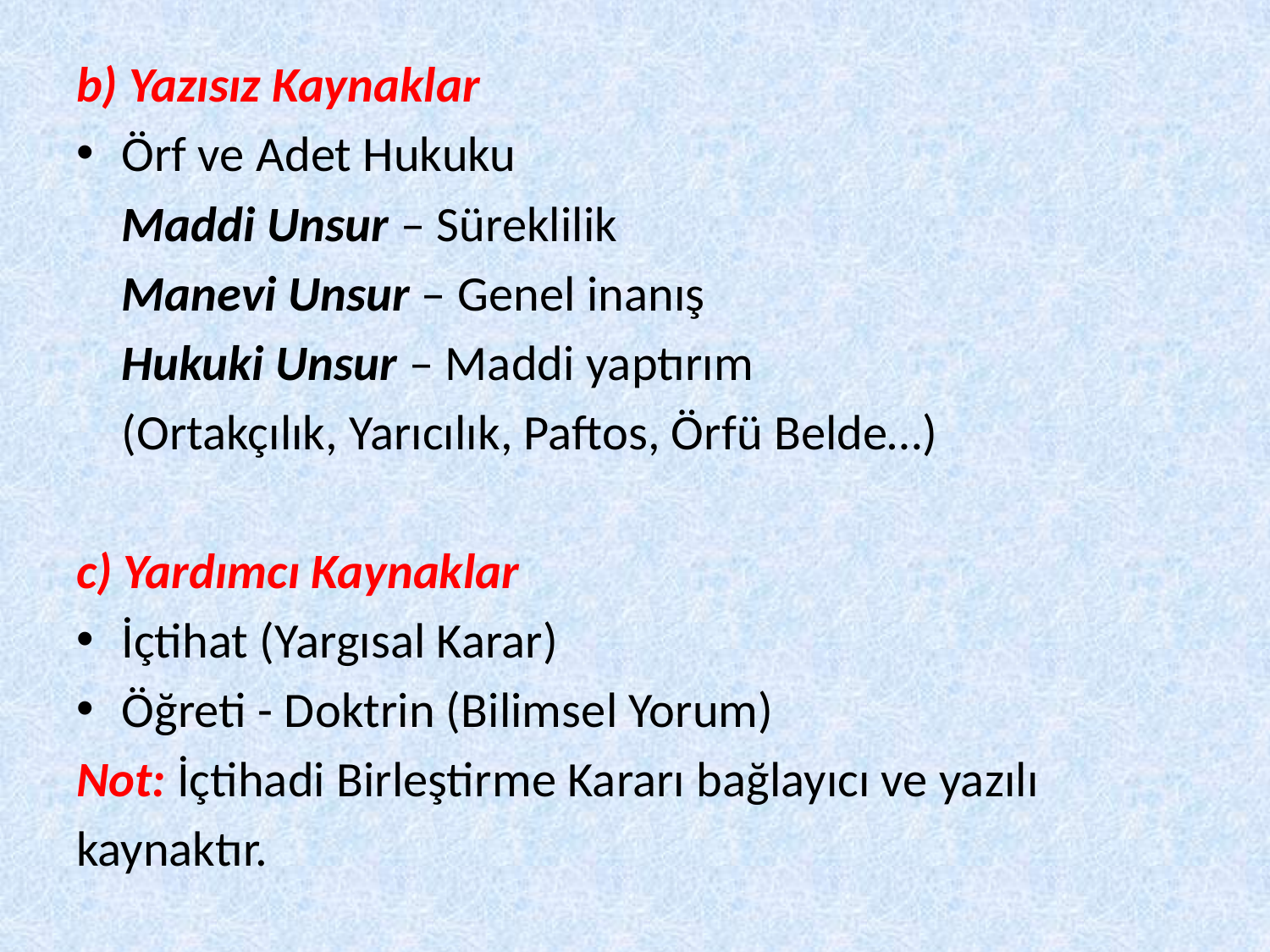

b) Yazısız Kaynaklar
Örf ve Adet Hukuku
	Maddi Unsur – Süreklilik
	Manevi Unsur – Genel inanış
	Hukuki Unsur – Maddi yaptırım
	(Ortakçılık, Yarıcılık, Paftos, Örfü Belde…)

c) Yardımcı Kaynaklar
İçtihat (Yargısal Karar)
Öğreti - Doktrin (Bilimsel Yorum)
Not: İçtihadi Birleştirme Kararı bağlayıcı ve yazılı
kaynaktır.